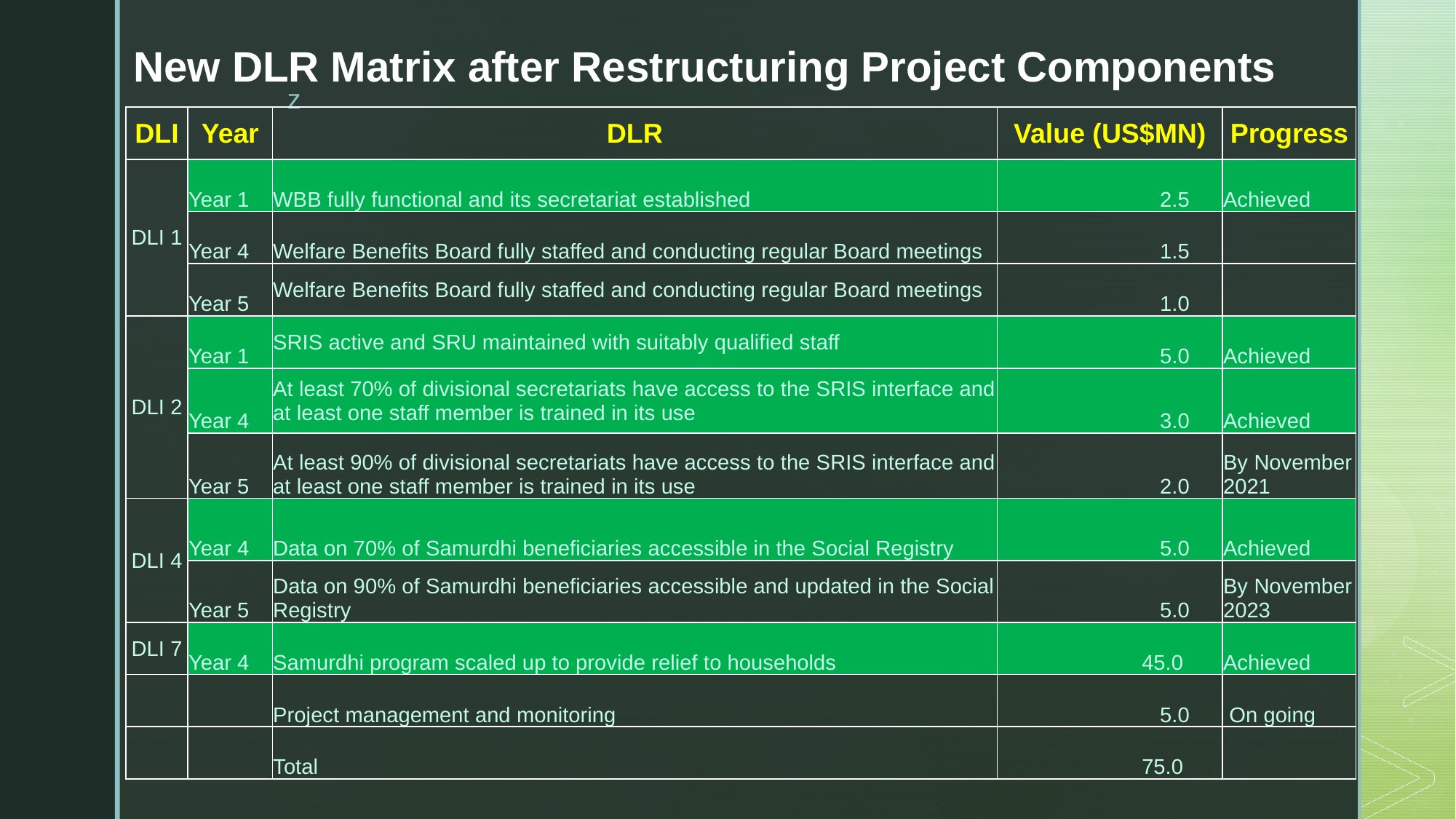

# New DLR Matrix after Restructuring Project Components
| DLI | Year | DLR | Value (US$MN) | Progress |
| --- | --- | --- | --- | --- |
| DLI 1 | Year 1 | WBB fully functional and its secretariat established | 2.5 | Achieved |
|  | Year 4 | Welfare Benefits Board fully staffed and conducting regular Board meetings | 1.5 |  |
|  | Year 5 | Welfare Benefits Board fully staffed and conducting regular Board meetings | 1.0 |  |
| DLI 2 | Year 1 | SRIS active and SRU maintained with suitably qualified staff | 5.0 | Achieved |
|  | Year 4 | At least 70% of divisional secretariats have access to the SRIS interface and at least one staff member is trained in its use | 3.0 | Achieved |
|  | Year 5 | At least 90% of divisional secretariats have access to the SRIS interface and at least one staff member is trained in its use | 2.0 | By November 2021 |
| DLI 4 | Year 4 | Data on 70% of Samurdhi beneficiaries accessible in the Social Registry | 5.0 | Achieved |
|  | Year 5 | Data on 90% of Samurdhi beneficiaries accessible and updated in the Social Registry | 5.0 | By November 2023 |
| DLI 7 | Year 4 | Samurdhi program scaled up to provide relief to households | 45.0 | Achieved |
|  |  | Project management and monitoring | 5.0 | On going |
|  |  | Total | 75.0 |  |